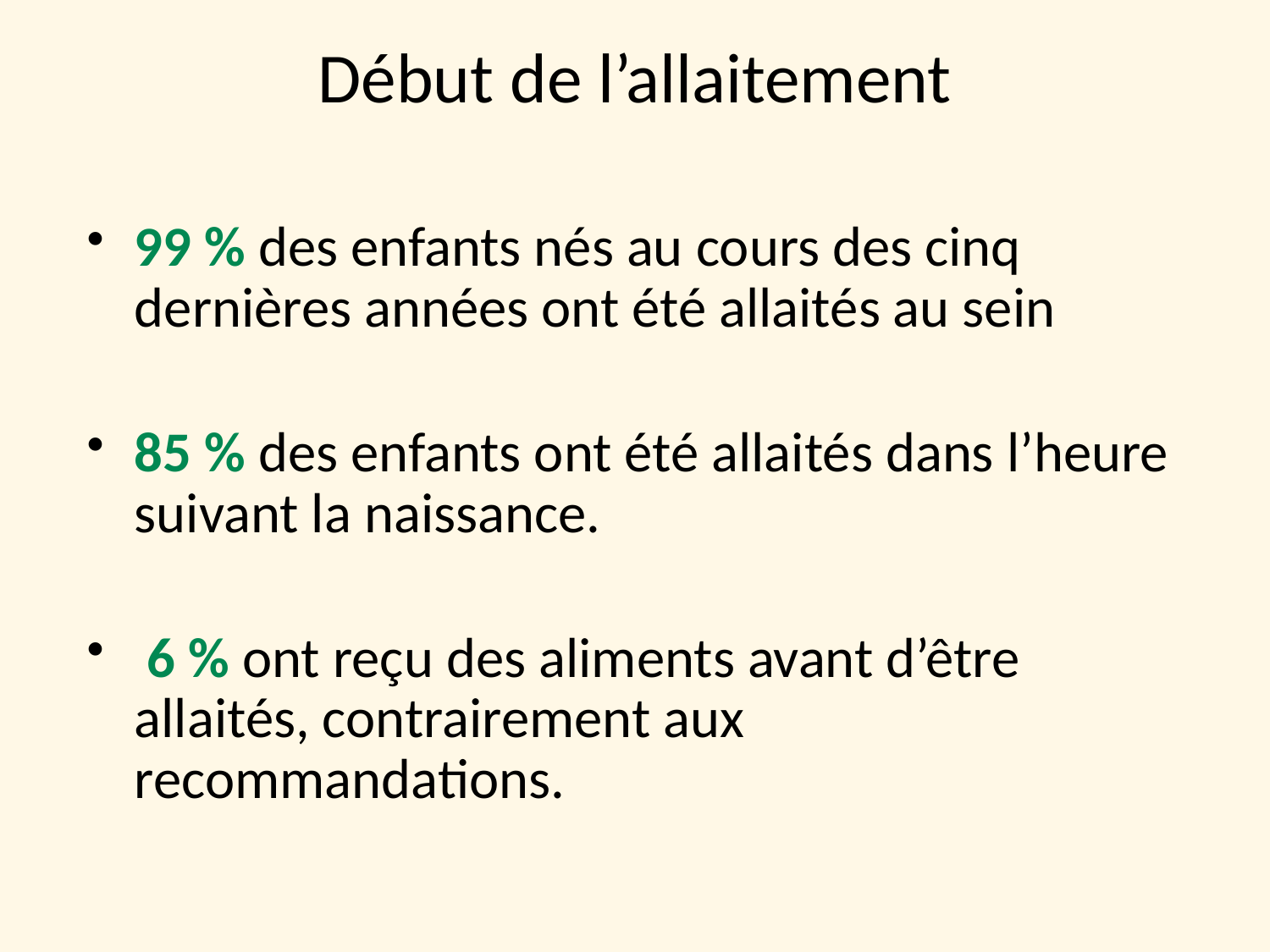

# Début de l’allaitement
99 % des enfants nés au cours des cinq dernières années ont été allaités au sein

85 % des enfants ont été allaités dans l’heure suivant la naissance.

 6 % ont reçu des aliments avant d’être allaités, contrairement aux recommandations.